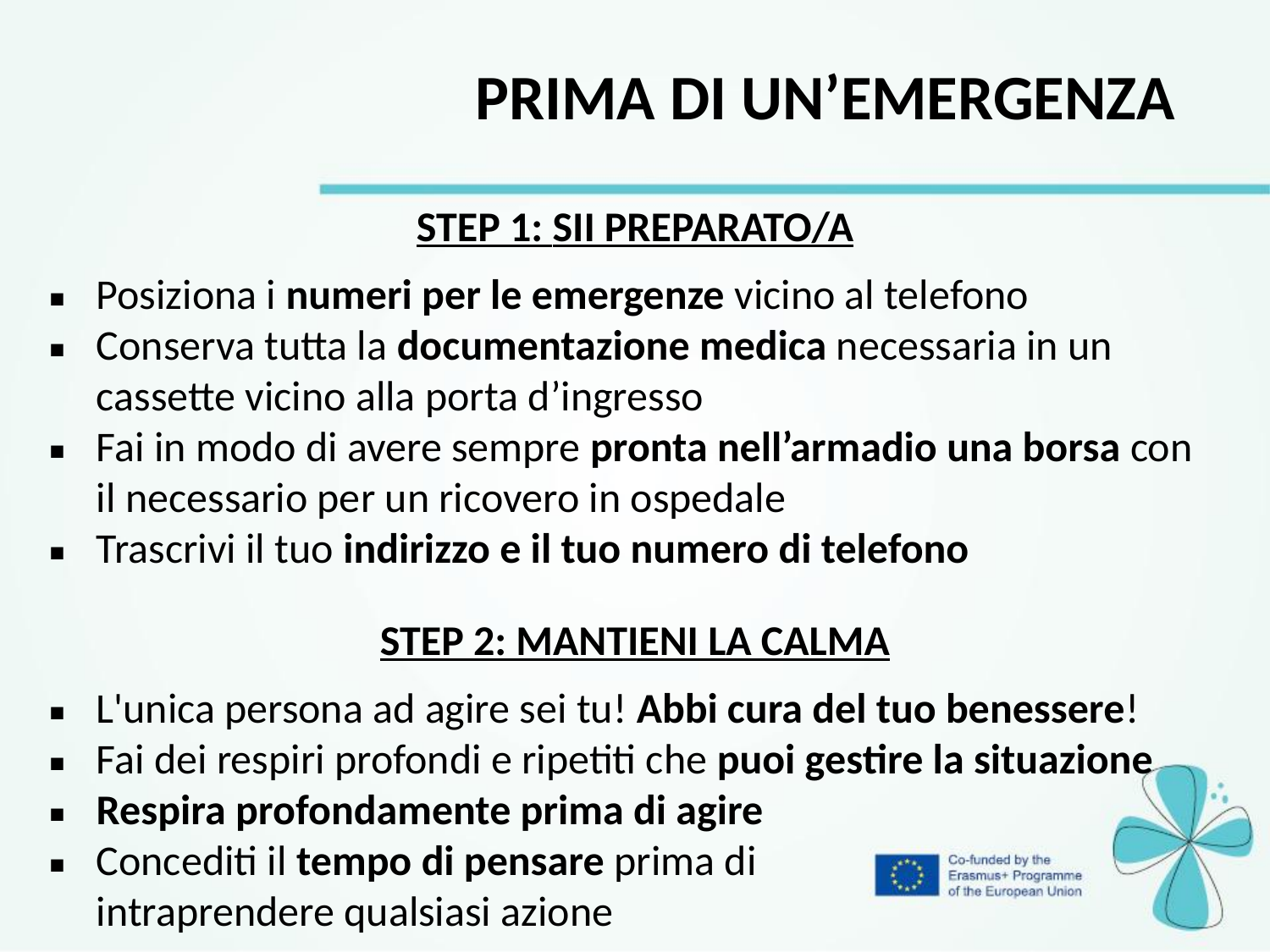

Prima di un’emergenza
STEP 1: SII PREPARATO/A

Posiziona i numeri per le emergenze vicino al telefono
Conserva tutta la documentazione medica necessaria in un cassette vicino alla porta d’ingresso
Fai in modo di avere sempre pronta nell’armadio una borsa con il necessario per un ricovero in ospedale
Trascrivi il tuo indirizzo e il tuo numero di telefono
STEP 2: MANTIENI LA CALMA

L'unica persona ad agire sei tu! Abbi cura del tuo benessere!
Fai dei respiri profondi e ripetiti che puoi gestire la situazione
Respira profondamente prima di agire
Concediti il tempo di pensare prima di
intraprendere qualsiasi azione